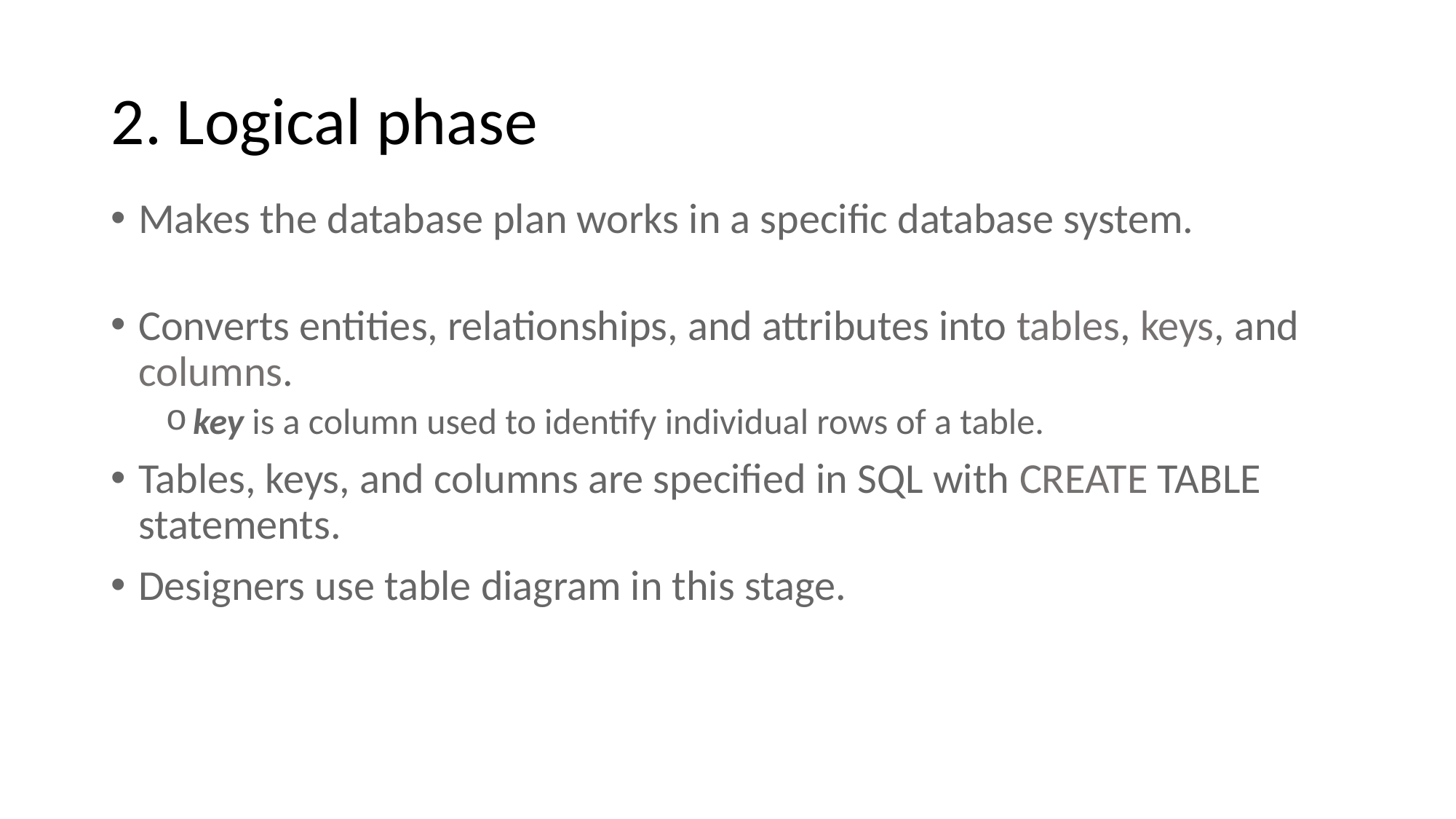

# 2. Logical phase
Makes the database plan works in a specific database system.

Converts entities, relationships, and attributes into tables, keys, and columns.
key is a column used to identify individual rows of a table.
Tables, keys, and columns are specified in SQL with CREATE TABLE statements.
Designers use table diagram in this stage.